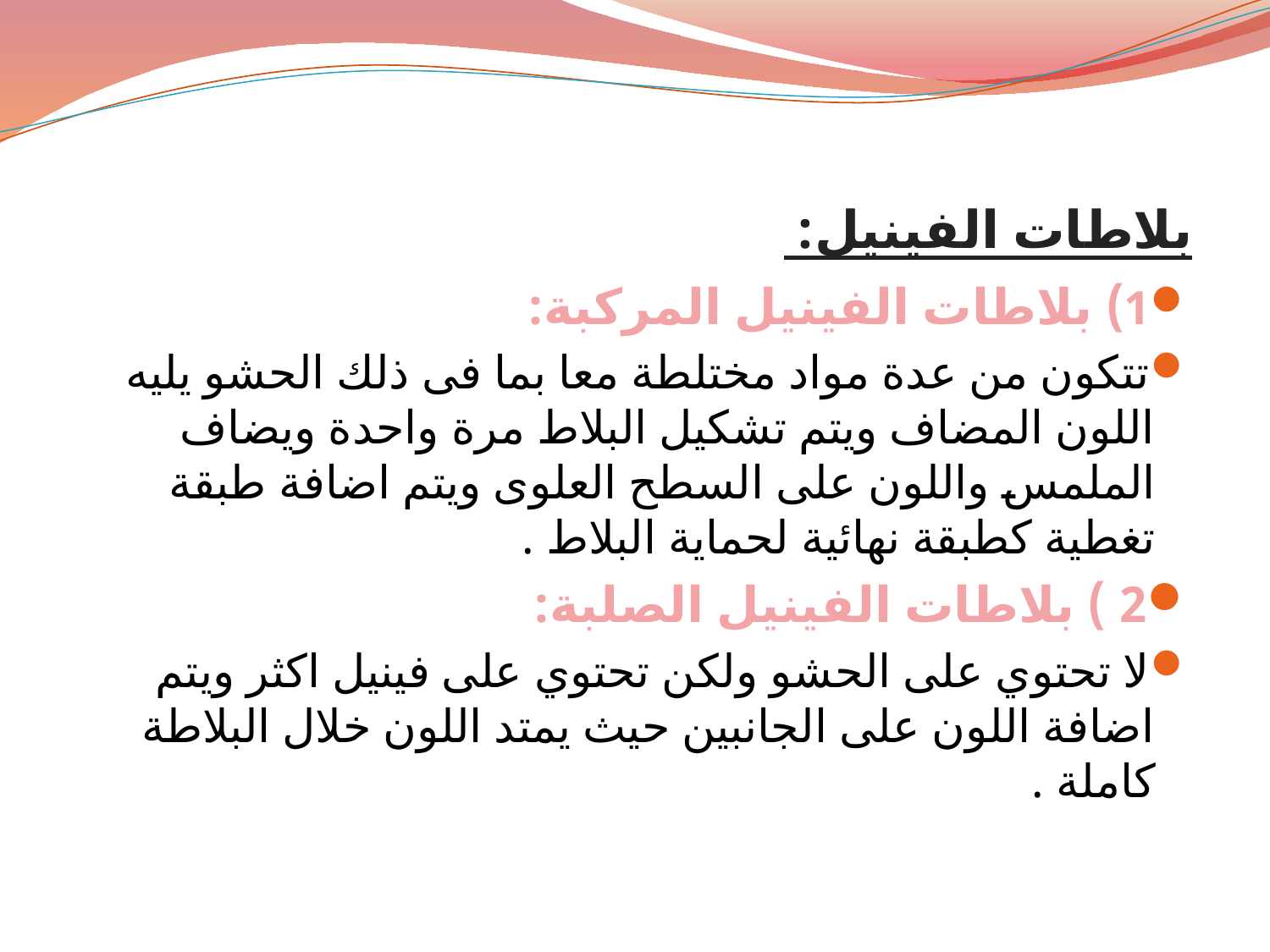

# بلاطات الفينيل:
1) بلاطات الفينيل المركبة:
تتكون من عدة مواد مختلطة معا بما فى ذلك الحشو يليه اللون المضاف ويتم تشكيل البلاط مرة واحدة ويضاف الملمس واللون على السطح العلوى ويتم اضافة طبقة تغطية كطبقة نهائية لحماية البلاط .
2 ) بلاطات الفينيل الصلبة:
لا تحتوي على الحشو ولكن تحتوي على فينيل اكثر ويتم اضافة اللون على الجانبين حيث يمتد اللون خلال البلاطة كاملة .